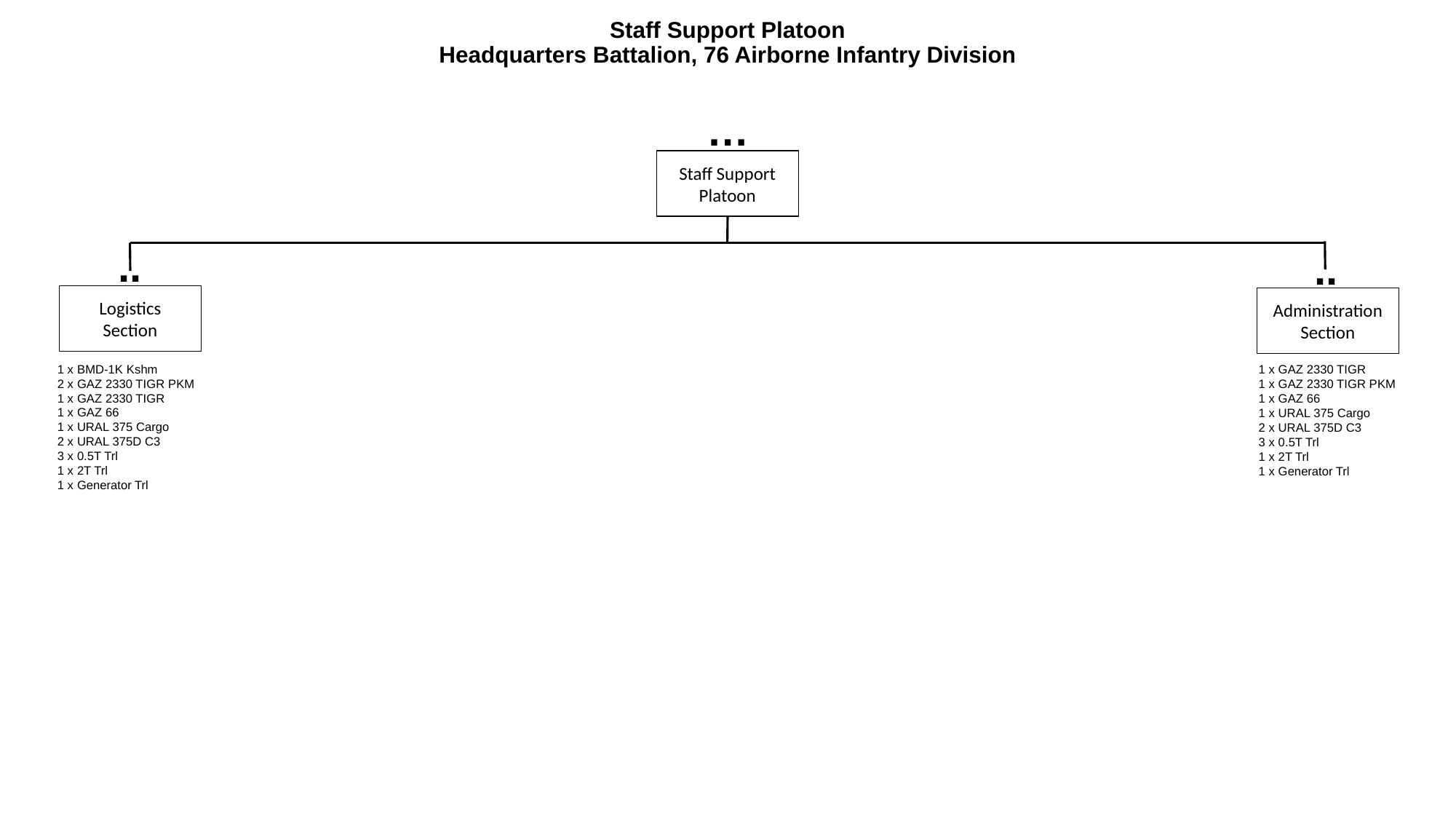

# Staff Support Platoon Headquarters Battalion, 76 Airborne Infantry Division
…
Staff Support Platoon
..
..
Logistics
Section
Administration
Section
1 x BMD-1K Kshm
2 x GAZ 2330 TIGR PKM
1 x GAZ 2330 TIGR
1 x GAZ 66
1 x URAL 375 Cargo
2 x URAL 375D C3
3 x 0.5T Trl
1 x 2T Trl
1 x Generator Trl
1 x GAZ 2330 TIGR
1 x GAZ 2330 TIGR PKM
1 x GAZ 66
1 x URAL 375 Cargo
2 x URAL 375D C3
3 x 0.5T Trl
1 x 2T Trl
1 x Generator Trl